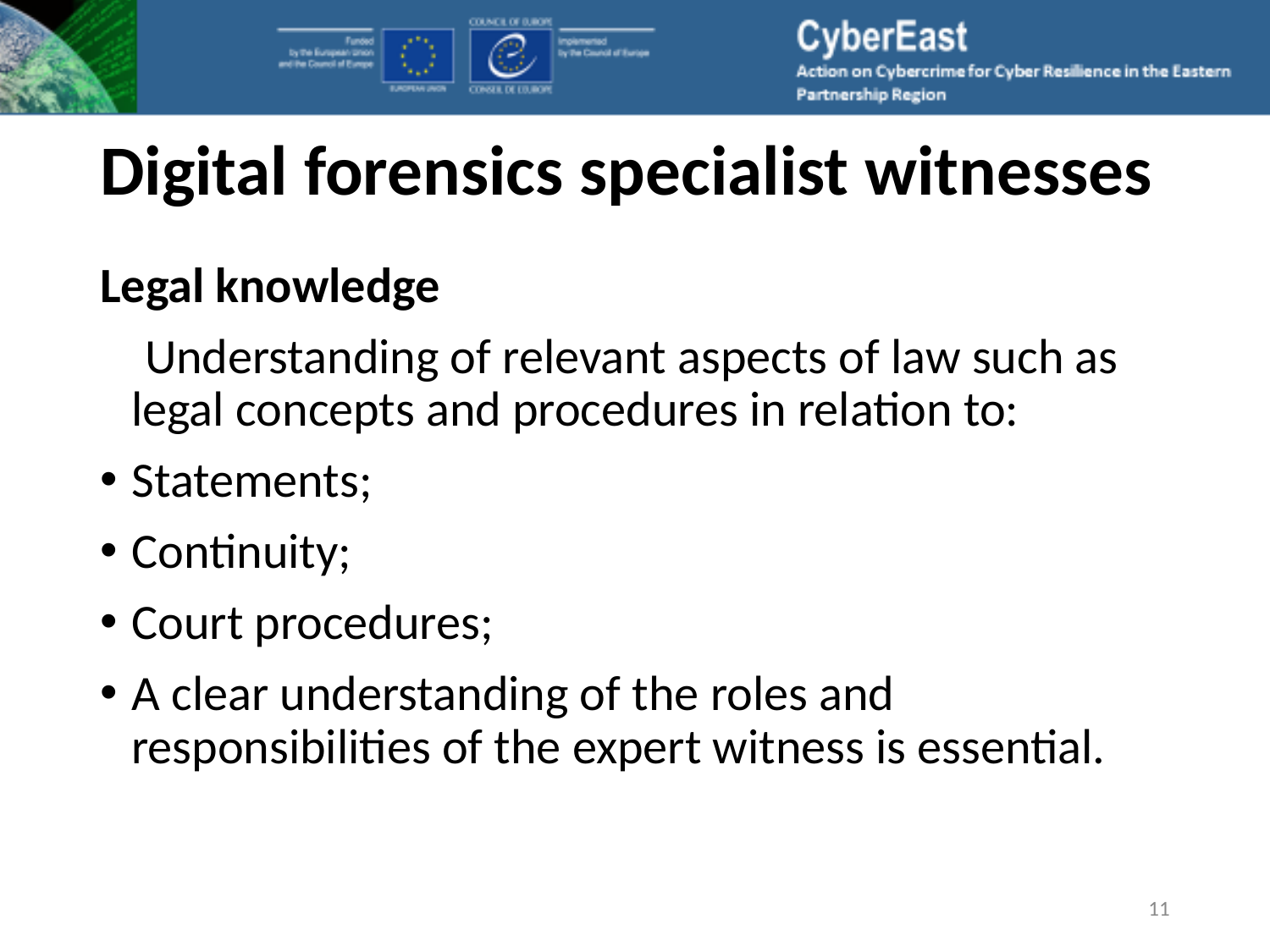

# Digital forensics specialist witnesses
Legal knowledge
    Understanding of relevant aspects of law such as legal concepts and procedures in relation to:
Statements;
Continuity;
Court procedures;
A clear understanding of the roles and responsibilities of the expert witness is essential.

11